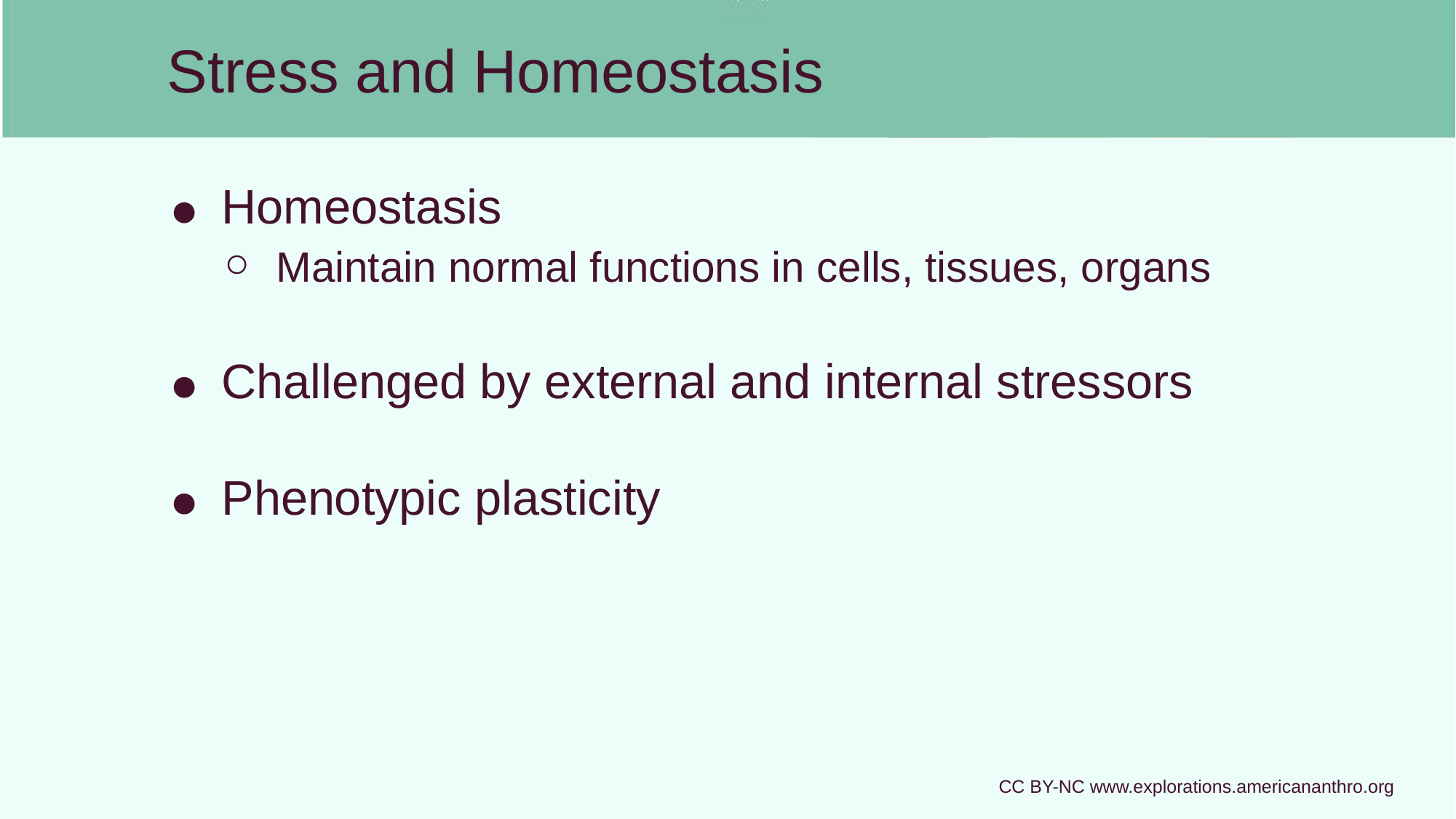

# Stress and Homeostasis
Homeostasis
Maintain normal functions in cells, tissues, organs

Challenged by external and internal stressors

Phenotypic plasticity